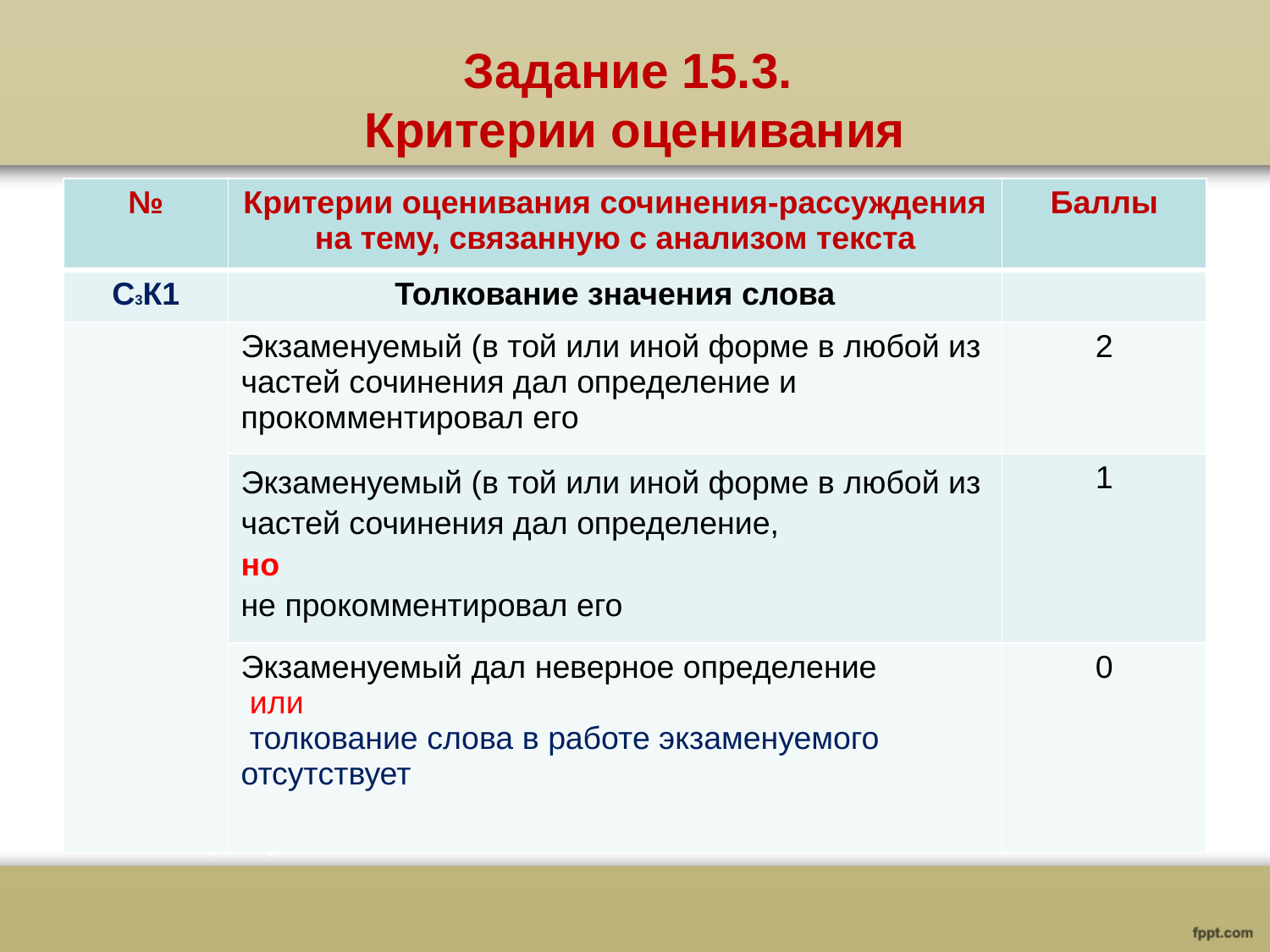

# Задание 15.3. Критерии оценивания
| № | Критерии оценивания сочинения-рассуждения на тему, связанную с анализом текста | Баллы |
| --- | --- | --- |
| С3К1 | Толкование значения слова |  |
|  | Экзаменуемый (в той или иной форме в любой из частей сочинения дал определение и прокомментировал его | 2 |
|  | Экзаменуемый (в той или иной форме в любой из частей сочинения дал определение, но не прокомментировал его | 1 |
|  | Экзаменуемый дал неверное определение или толкование слова в работе экзаменуемого отсутствует | 0 |